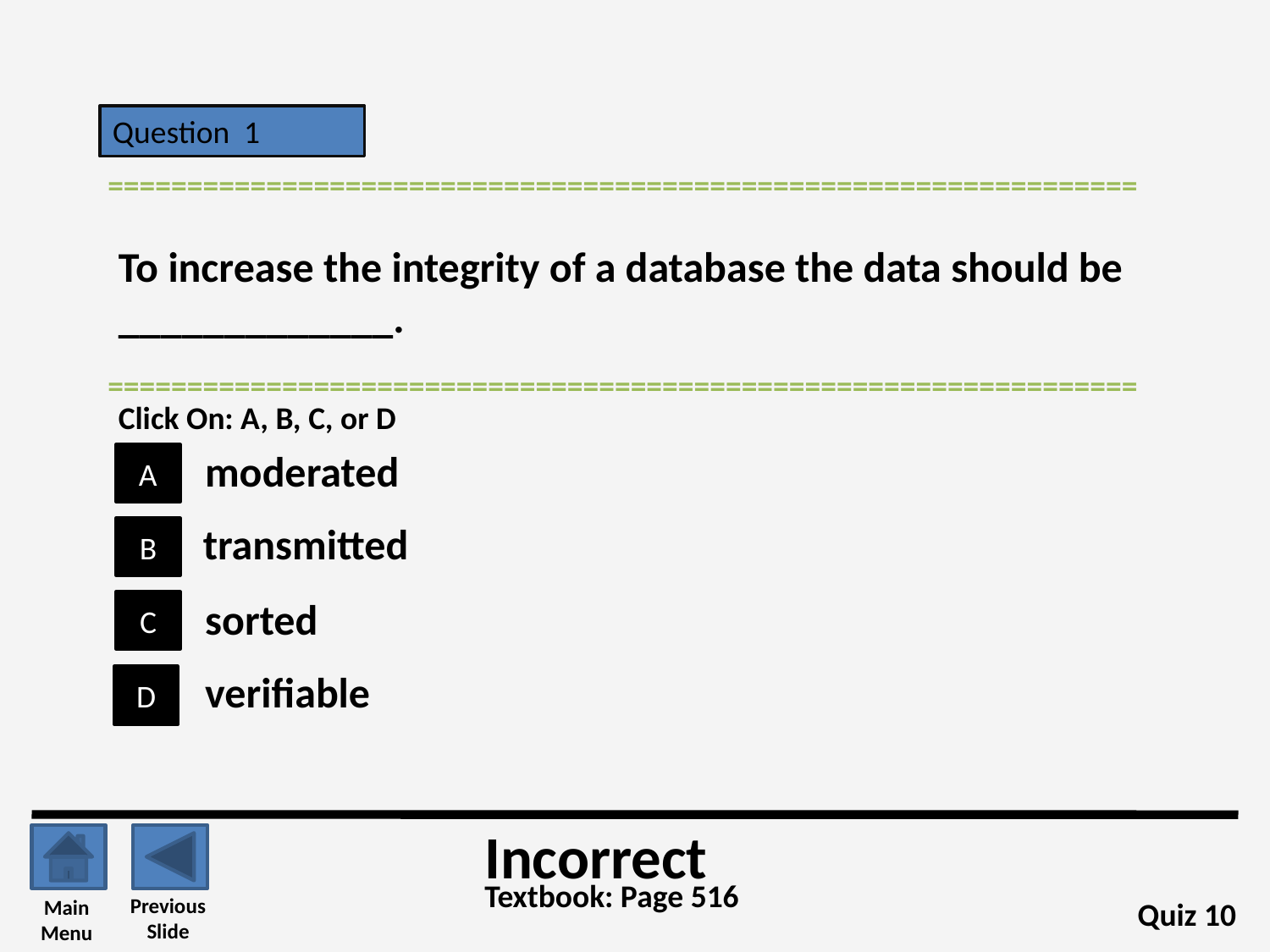

Question  1
=================================================================
To increase the integrity of a database the data should be _____________.
=================================================================
Click On: A, B, C, or D

moderated
A
transmitted
B
sorted
C
verifiable
D
Incorrect

Textbook: Page 516
Previous
Slide
Main
Menu
Quiz 10